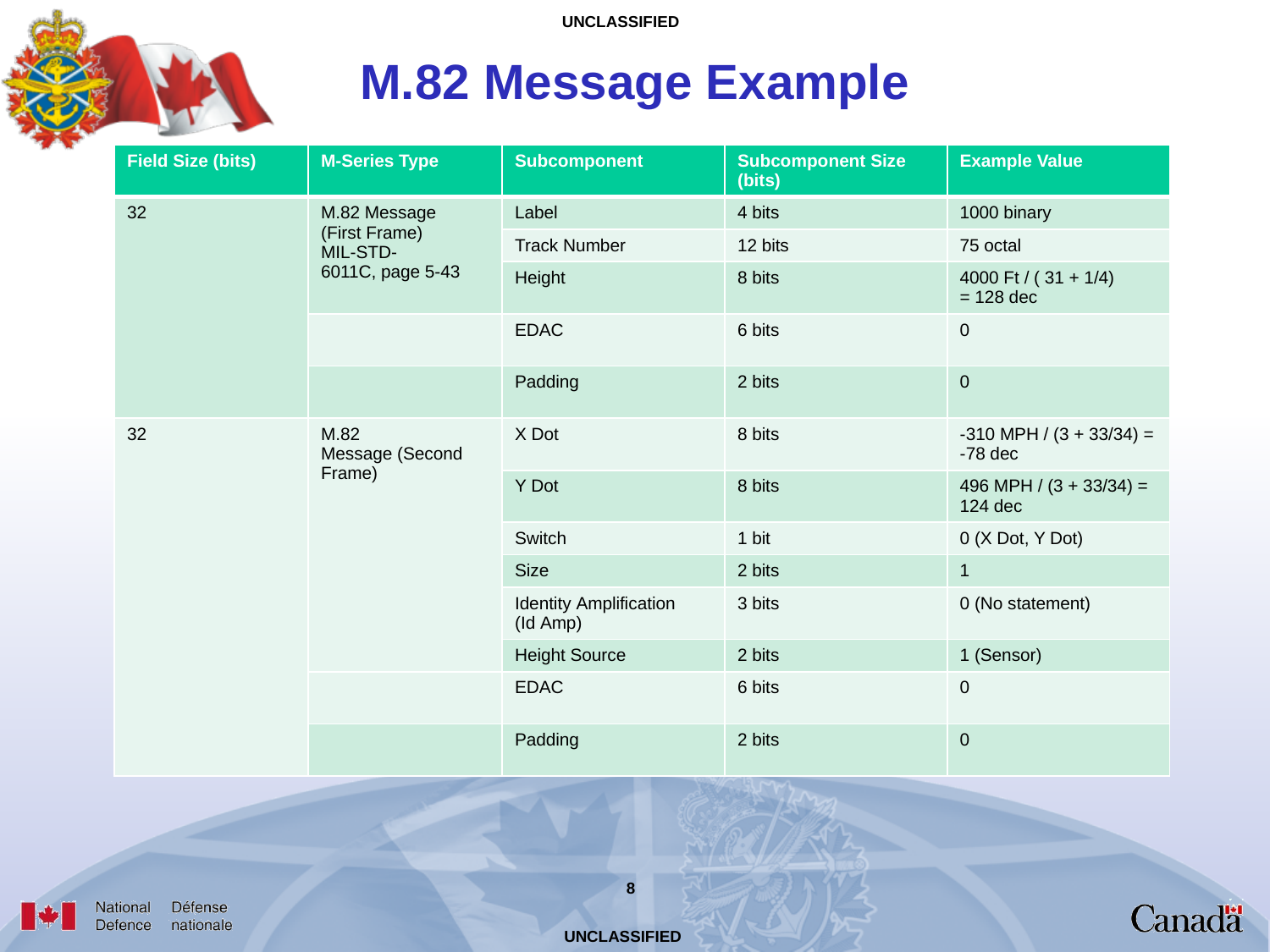

M.82 Message Example
| Field Size (bits) | M-Series Type | Subcomponent | Subcomponent Size (bits) | Example Value |
| --- | --- | --- | --- | --- |
| 32​ | M.82 Message​ (First Frame)​ MIL-STD-6011C, page 5-43​ | Label​ | 4 bits​ | 1000 binary​ |
|  |  | Track Number​ | 12 bits​ | 75 octal​ |
|  |  | Height​ | 8 bits​ | 4000 Ft / ( 31 + 1/4) = 128 dec​ |
|  | ​ ​ | EDAC​ | 6 bits​ | 0​ |
|  | ​ ​ | Padding​ | 2 bits​ | 0​ |
| 32​ | M.82 Message (Second Frame)​ ​ ​ | X Dot​ | 8 bits​ | -310 MPH / (3 + 33/34) = -78 dec​ |
|  |  | Y Dot​ | 8 bits​ | 496 MPH / (3 + 33/34) = 124 dec​ |
|  |  | Switch​ | 1 bit​ | 0 (X Dot, Y Dot)​ |
|  |  | Size​ | 2 bits​ | 1​ |
|  |  | Identity Amplification (Id Amp)​ | 3 bits​ | 0 (No statement)​ |
|  |  | Height Source​ | 2 bits​ | 1 (Sensor)​ |
|  | ​ ​ | EDAC​ | 6 bits​ | 0​ |
|  | ​ ​ | Padding​ | 2 bits​ | 0​ |